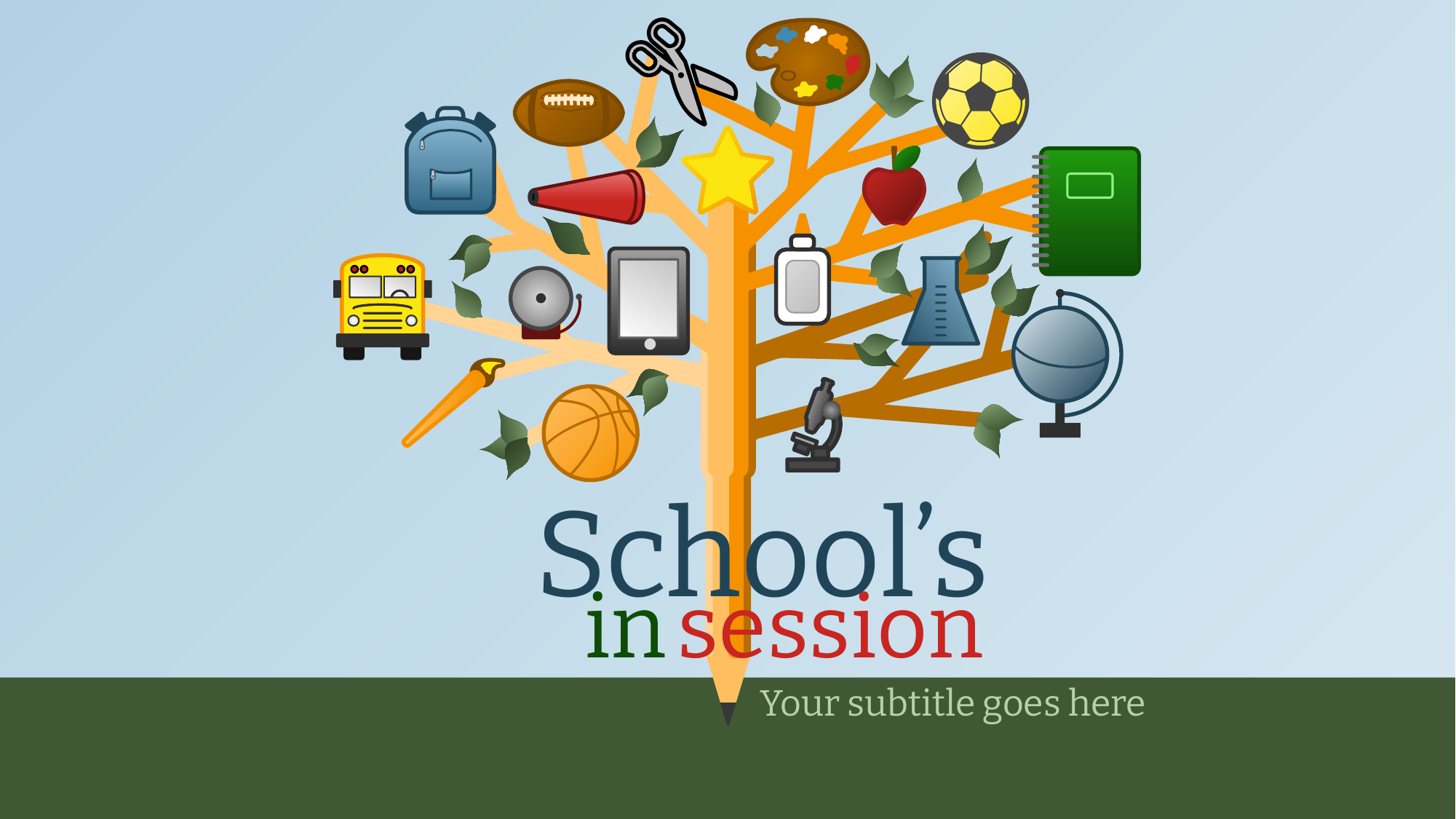

School’s
in
session
Your subtitle goes here